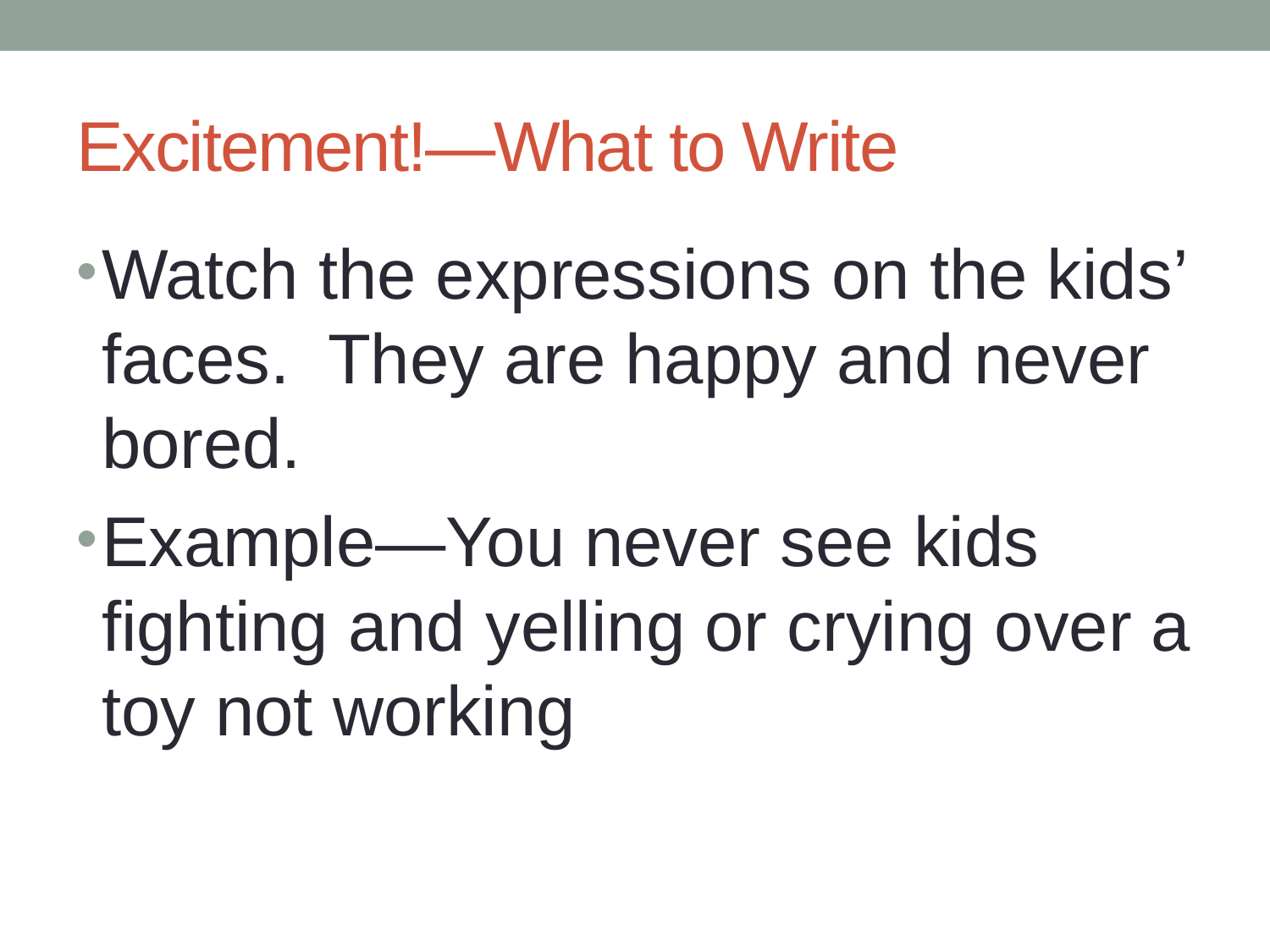

# Excitement!—What to Write
Watch the expressions on the kids’ faces.  They are happy and never bored.
Example—You never see kids fighting and yelling or crying over a toy not working